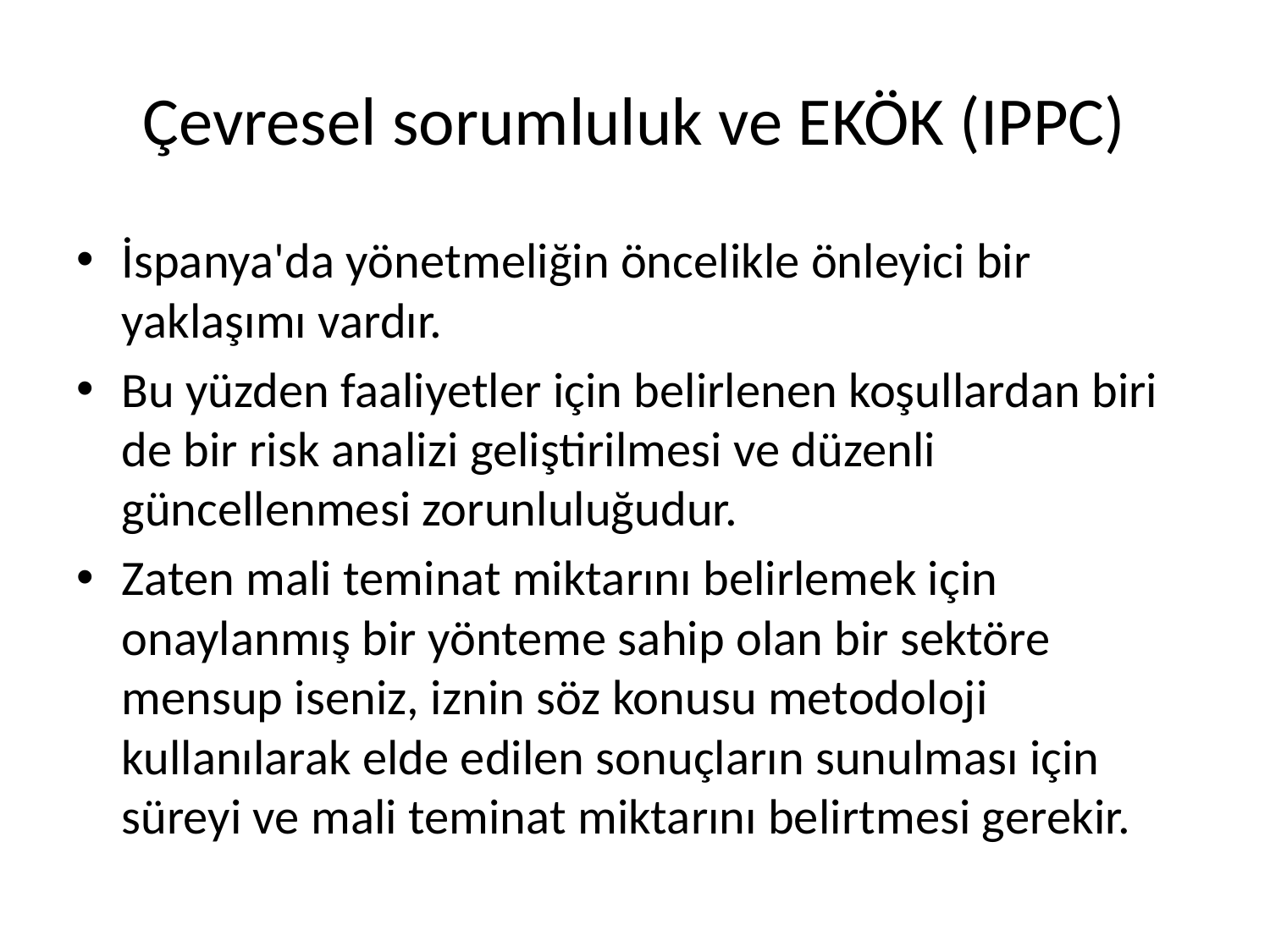

# Çevresel sorumluluk ve EKÖK (IPPC)
İspanya'da yönetmeliğin öncelikle önleyici bir yaklaşımı vardır.
Bu yüzden faaliyetler için belirlenen koşullardan biri de bir risk analizi geliştirilmesi ve düzenli güncellenmesi zorunluluğudur.
Zaten mali teminat miktarını belirlemek için onaylanmış bir yönteme sahip olan bir sektöre mensup iseniz, iznin söz konusu metodoloji kullanılarak elde edilen sonuçların sunulması için süreyi ve mali teminat miktarını belirtmesi gerekir.